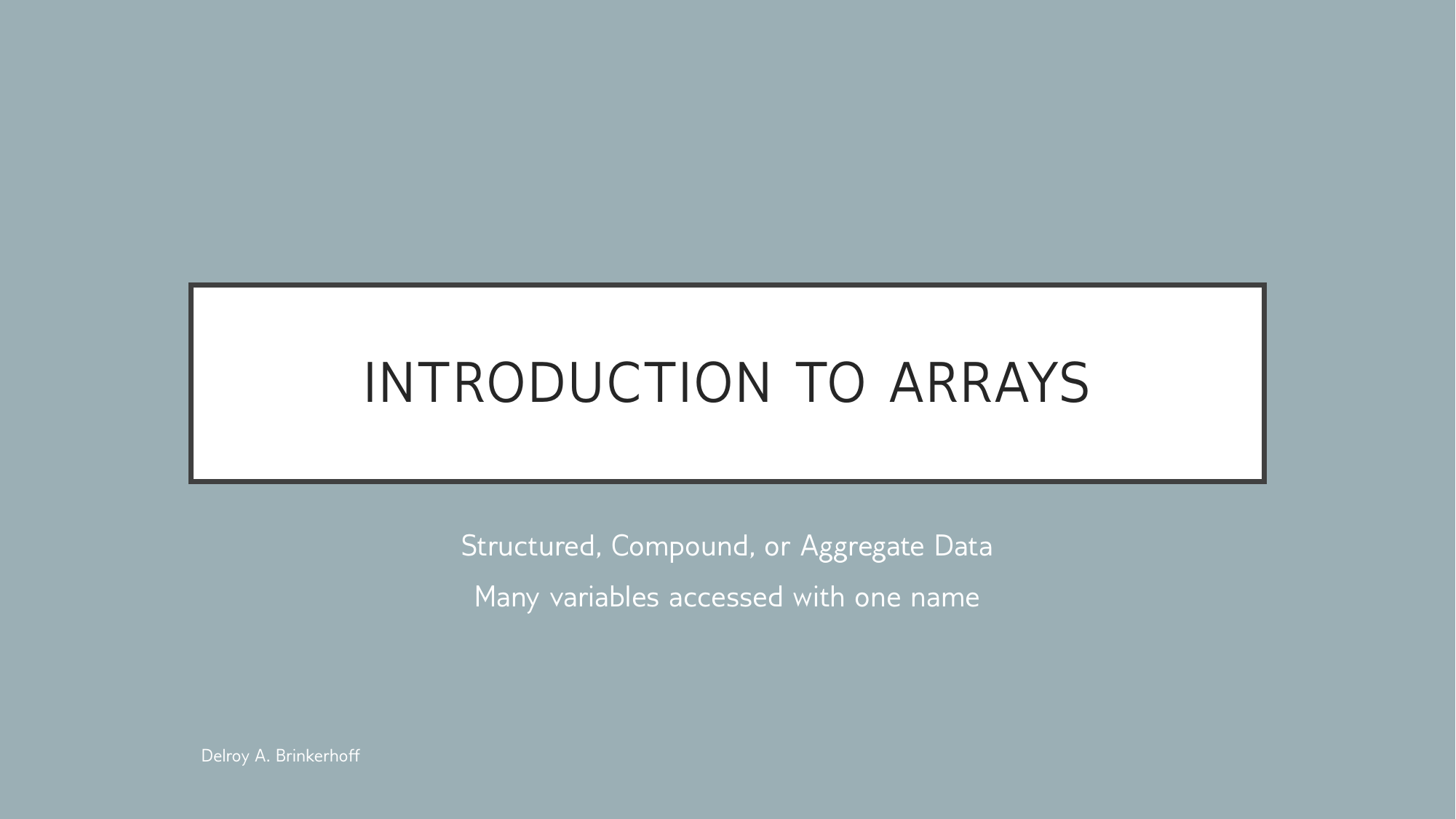

# Introduction to Arrays
Structured, Compound, or Aggregate Data
Many variables accessed with one name
Delroy A. Brinkerhoff